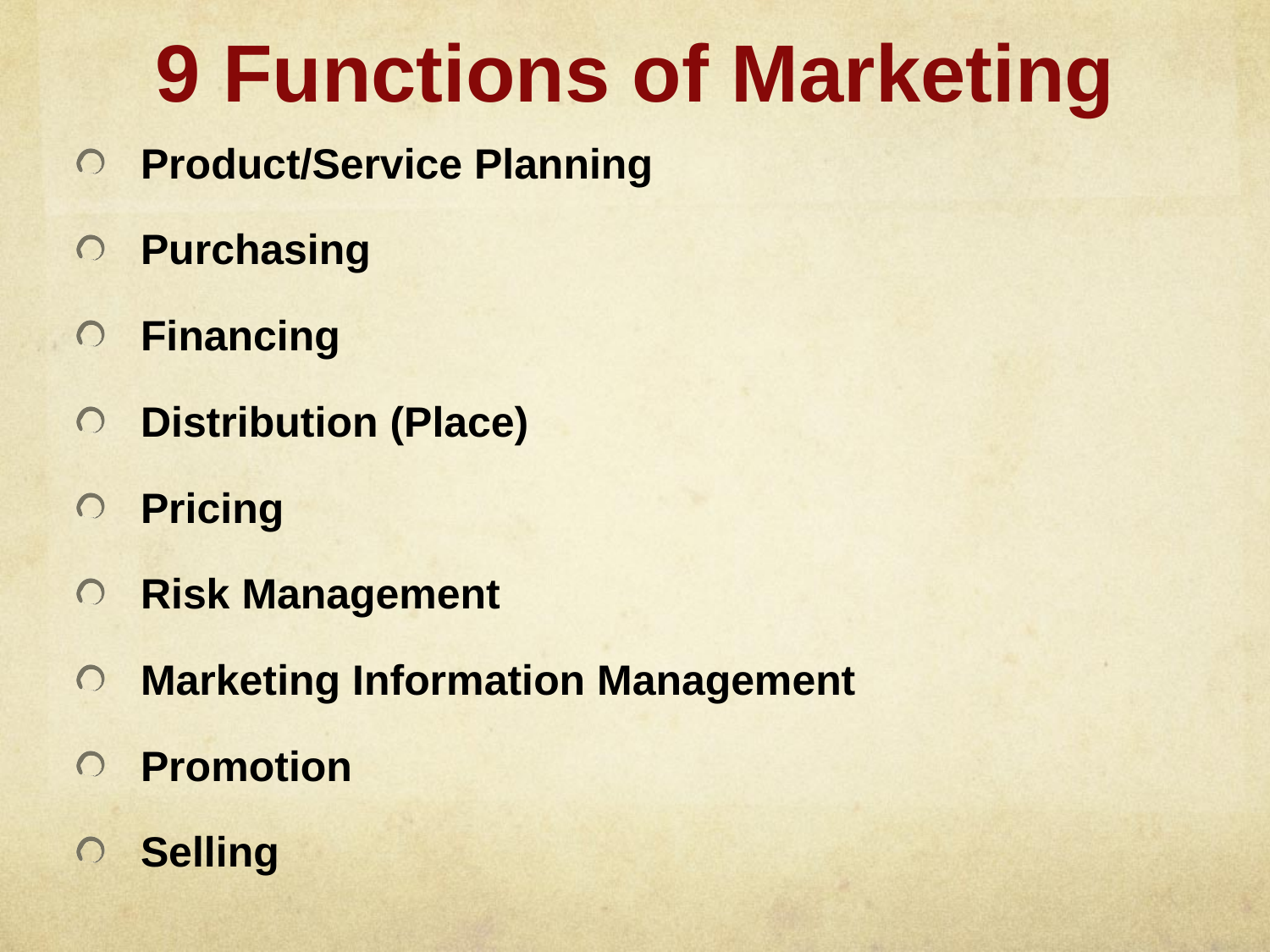

# 9 Functions of Marketing
Product/Service Planning
Purchasing
Financing
Distribution (Place)
Pricing
Risk Management
Marketing Information Management
Promotion
Selling